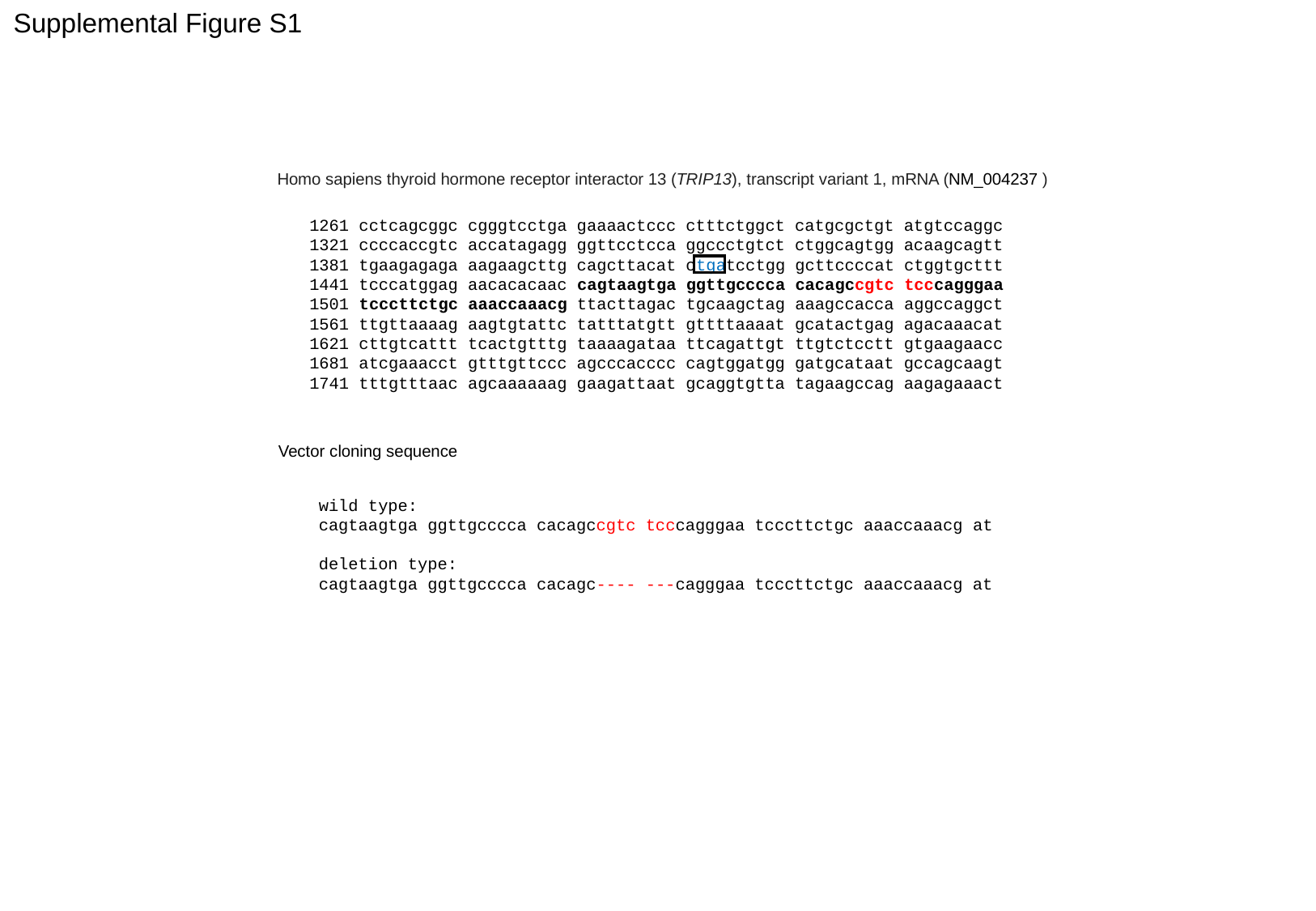

Supplemental Figure S1
Homo sapiens thyroid hormone receptor interactor 13 (TRIP13), transcript variant 1, mRNA (NM_004237 )
     1261 cctcagcggc cgggtcctga gaaaactccc ctttctggct catgcgctgt atgtccaggc
     1321 ccccaccgtc accatagagg ggttcctcca ggccctgtct ctggcagtgg acaagcagtt
     1381 tgaagagaga aagaagcttg cagcttacat ctgatcctgg gcttccccat ctggtgcttt
     1441 tcccatggag aacacacaac cagtaagtga ggttgcccca cacagccgtc tcccagggaa
     1501 tcccttctgc aaaccaaacg ttacttagac tgcaagctag aaagccacca aggccaggct
     1561 ttgttaaaag aagtgtattc tatttatgtt gttttaaaat gcatactgag agacaaacat
     1621 cttgtcattt tcactgtttg taaaagataa ttcagattgt ttgtctcctt gtgaagaacc
     1681 atcgaaacct gtttgttccc agcccacccc cagtggatgg gatgcataat gccagcaagt
     1741 tttgtttaac agcaaaaaag gaagattaat gcaggtgtta tagaagccag aagagaaact

Vector cloning sequence
wild type:
cagtaagtga ggttgcccca cacagccgtc tcccagggaa tcccttctgc aaaccaaacg at

deletion type:
cagtaagtga ggttgcccca cacagc---- ---cagggaa tcccttctgc aaaccaaacg at